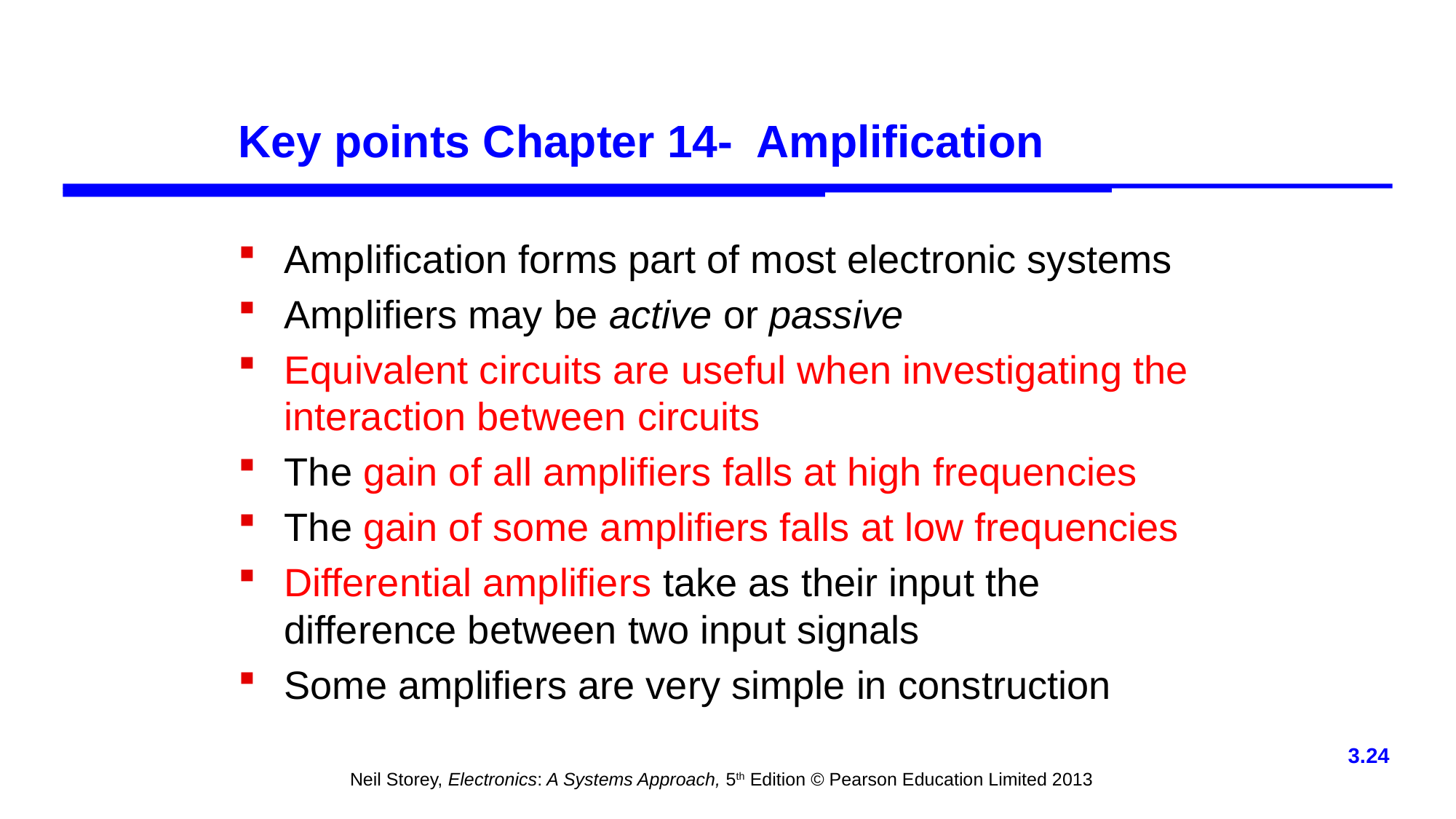

# Key points Chapter 14-  Amplification
Amplification forms part of most electronic systems
Amplifiers may be active or passive
Equivalent circuits are useful when investigating the interaction between circuits
The gain of all amplifiers falls at high frequencies
The gain of some amplifiers falls at low frequencies
Differential amplifiers take as their input the difference between two input signals
Some amplifiers are very simple in construction